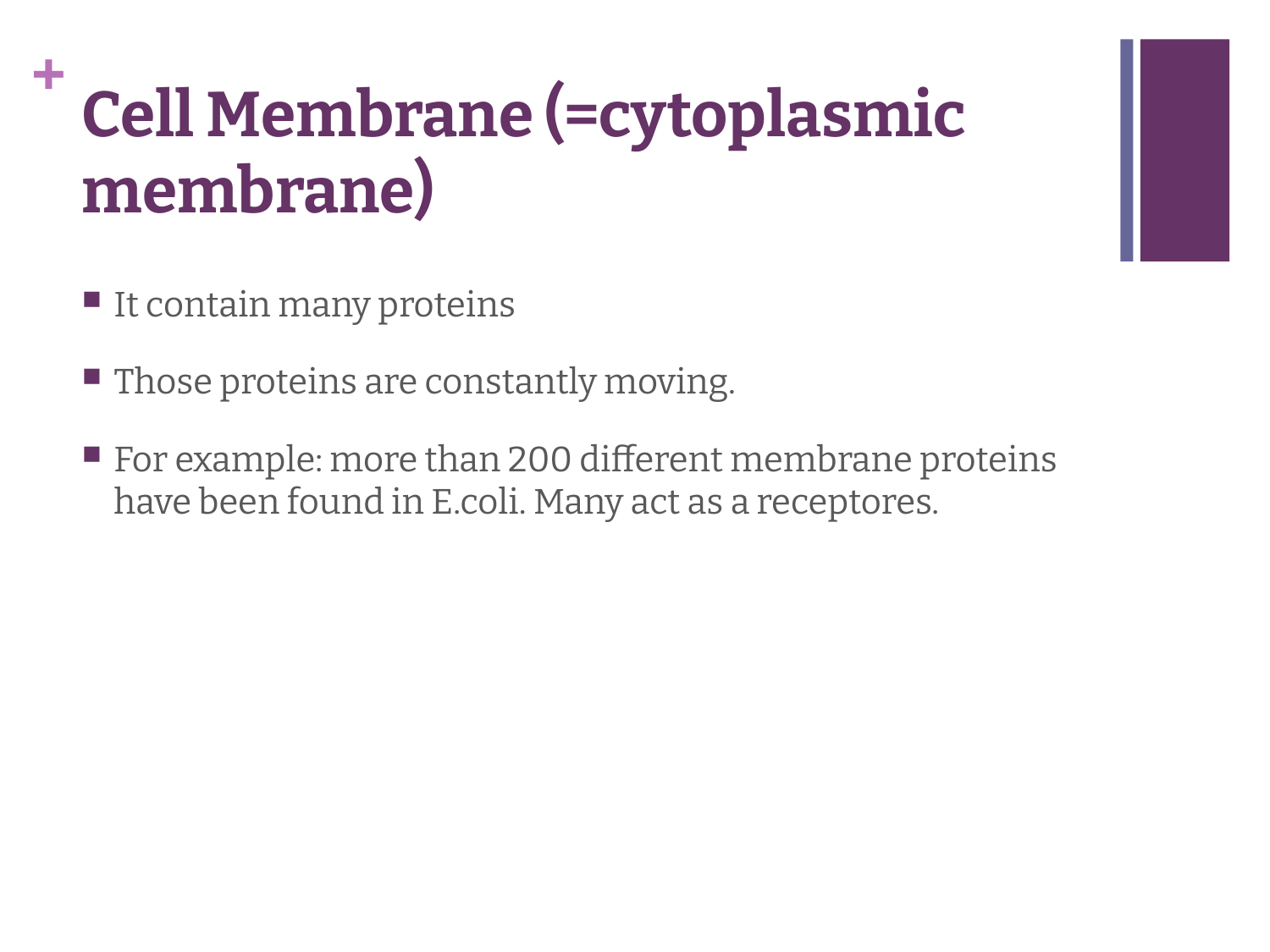

# Cell Membrane (=cytoplasmic membrane)
It contain many proteins
Those proteins are constantly moving.
For example: more than 200 different membrane proteins have been found in E.coli. Many act as a receptores.